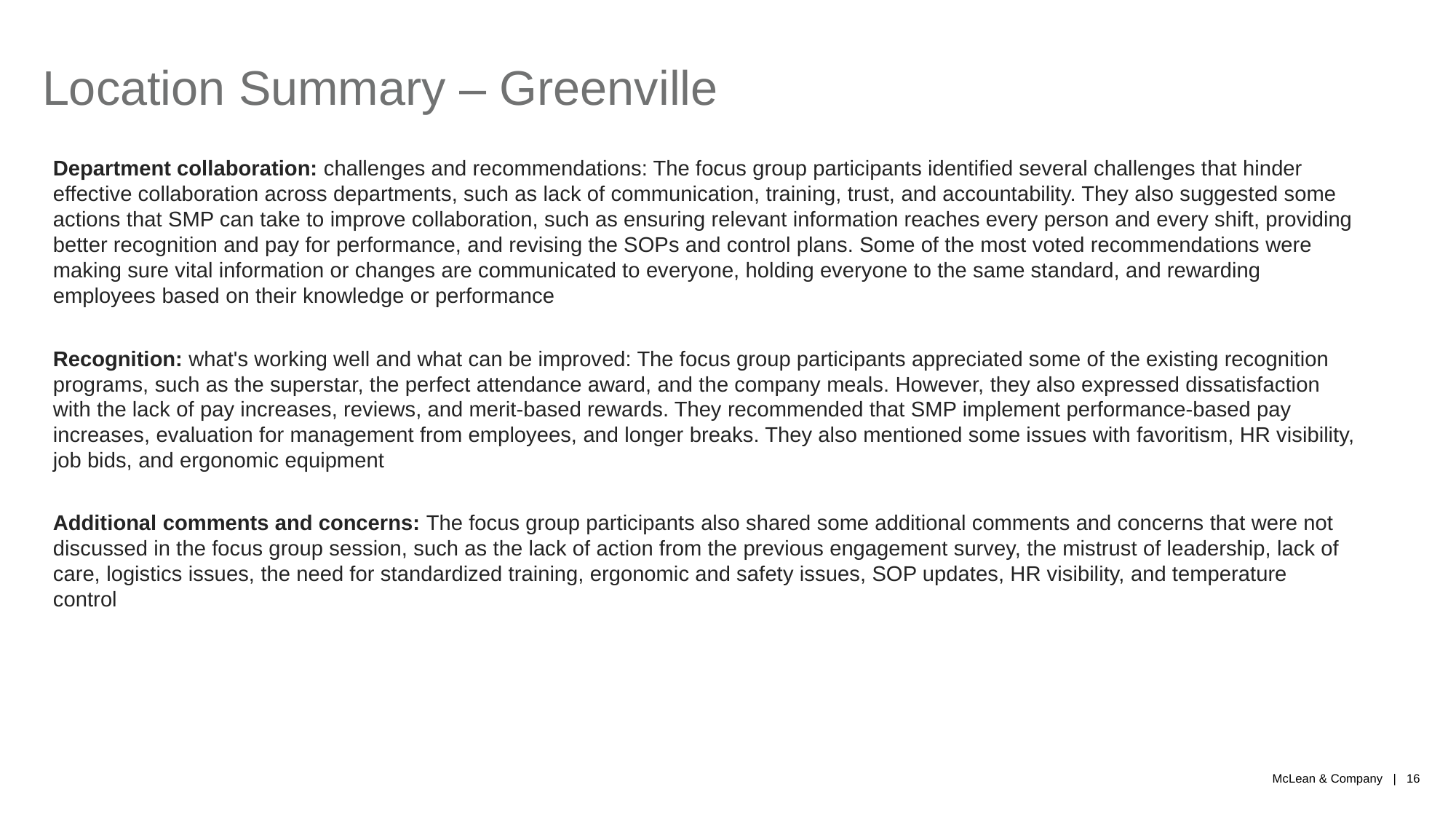

# Location Summary – Greenville
Department collaboration: challenges and recommendations: The focus group participants identified several challenges that hinder effective collaboration across departments, such as lack of communication, training, trust, and accountability. They also suggested some actions that SMP can take to improve collaboration, such as ensuring relevant information reaches every person and every shift, providing better recognition and pay for performance, and revising the SOPs and control plans. Some of the most voted recommendations were making sure vital information or changes are communicated to everyone, holding everyone to the same standard, and rewarding employees based on their knowledge or performance
Recognition: what's working well and what can be improved: The focus group participants appreciated some of the existing recognition programs, such as the superstar, the perfect attendance award, and the company meals. However, they also expressed dissatisfaction with the lack of pay increases, reviews, and merit-based rewards. They recommended that SMP implement performance-based pay increases, evaluation for management from employees, and longer breaks. They also mentioned some issues with favoritism, HR visibility, job bids, and ergonomic equipment
Additional comments and concerns: The focus group participants also shared some additional comments and concerns that were not discussed in the focus group session, such as the lack of action from the previous engagement survey, the mistrust of leadership, lack of care, logistics issues, the need for standardized training, ergonomic and safety issues, SOP updates, HR visibility, and temperature control